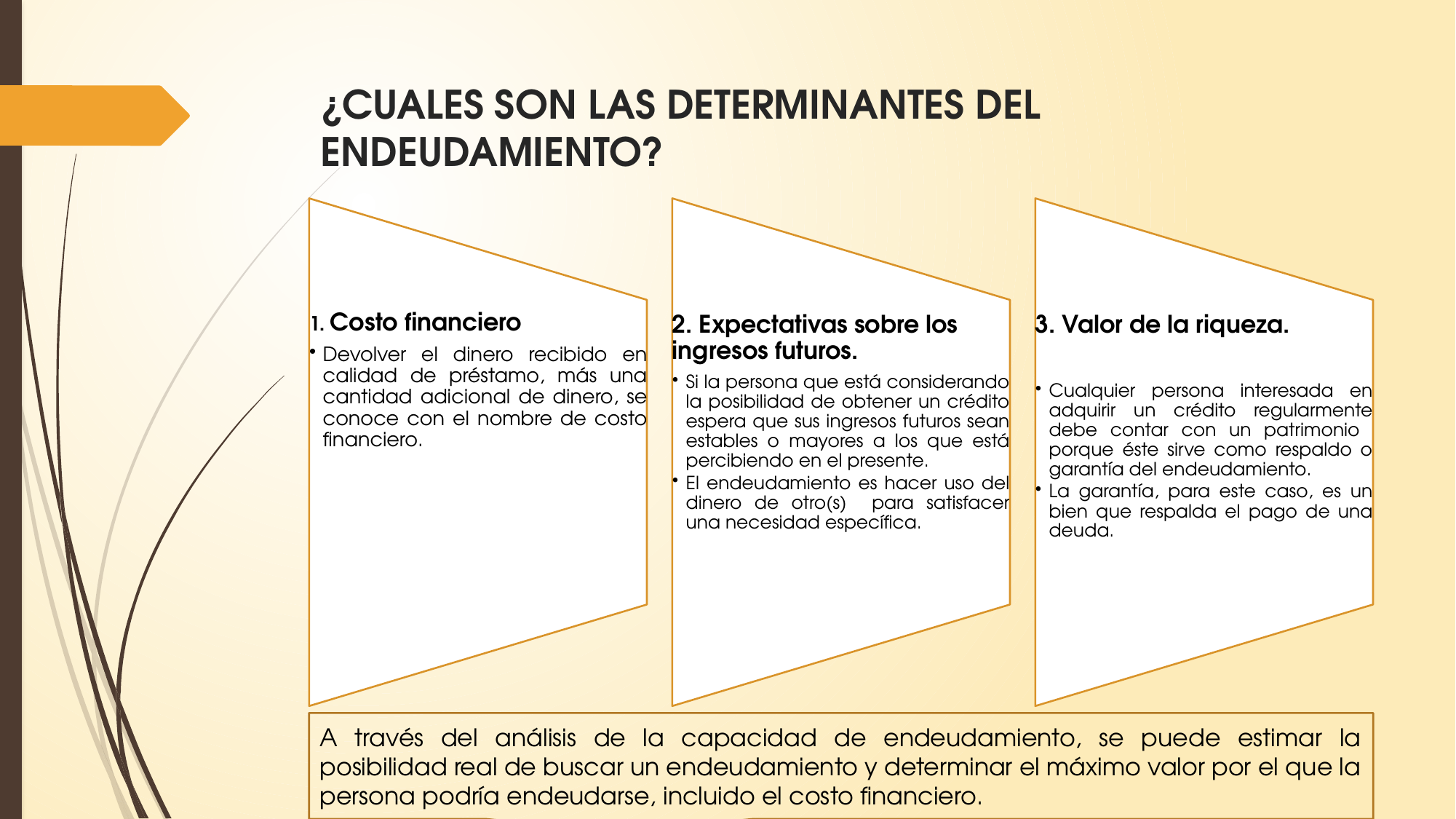

# ¿CUALES SON LAS DETERMINANTES DEL ENDEUDAMIENTO?
1. Costo financiero
Devolver el dinero recibido en calidad de préstamo, más una cantidad adicional de dinero, se conoce con el nombre de costo financiero.
2. Expectativas sobre los ingresos futuros.
Si la persona que está considerando la posibilidad de obtener un crédito espera que sus ingresos futuros sean estables o mayores a los que está percibiendo en el presente.
El endeudamiento es hacer uso del dinero de otro(s)  para satisfacer una necesidad específica.
3. Valor de la riqueza.

Cualquier persona interesada en adquirir un crédito regularmente debe contar con un patrimonio  porque éste sirve como respaldo o garantía del endeudamiento.
La garantía, para este caso, es un bien que respalda el pago de una deuda.
A través del análisis de la capacidad de endeudamiento, se puede estimar la posibilidad real de buscar un endeudamiento y determinar el máximo valor por el que la persona podría endeudarse, incluido el costo financiero.